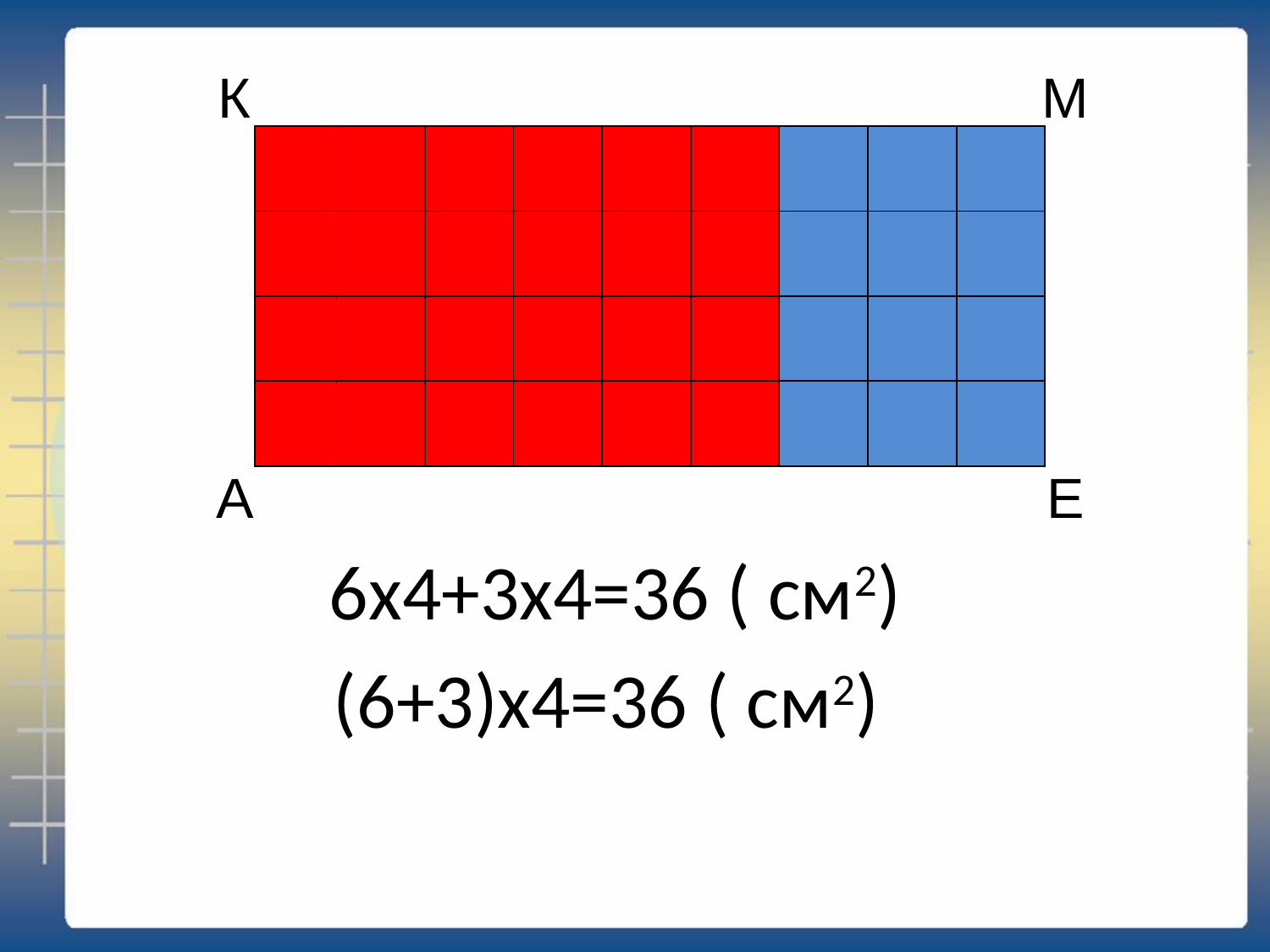

К
М
|  |  |  |  |  |  |  |  |  |
| --- | --- | --- | --- | --- | --- | --- | --- | --- |
|  |  |  |  |  |  |  |  |  |
|  |  |  |  |  |  |  |  |  |
|  |  |  |  |  |  |  |  |  |
А
Е
6х4+3х4=36 ( см2)
(6+3)х4=36 ( см2)